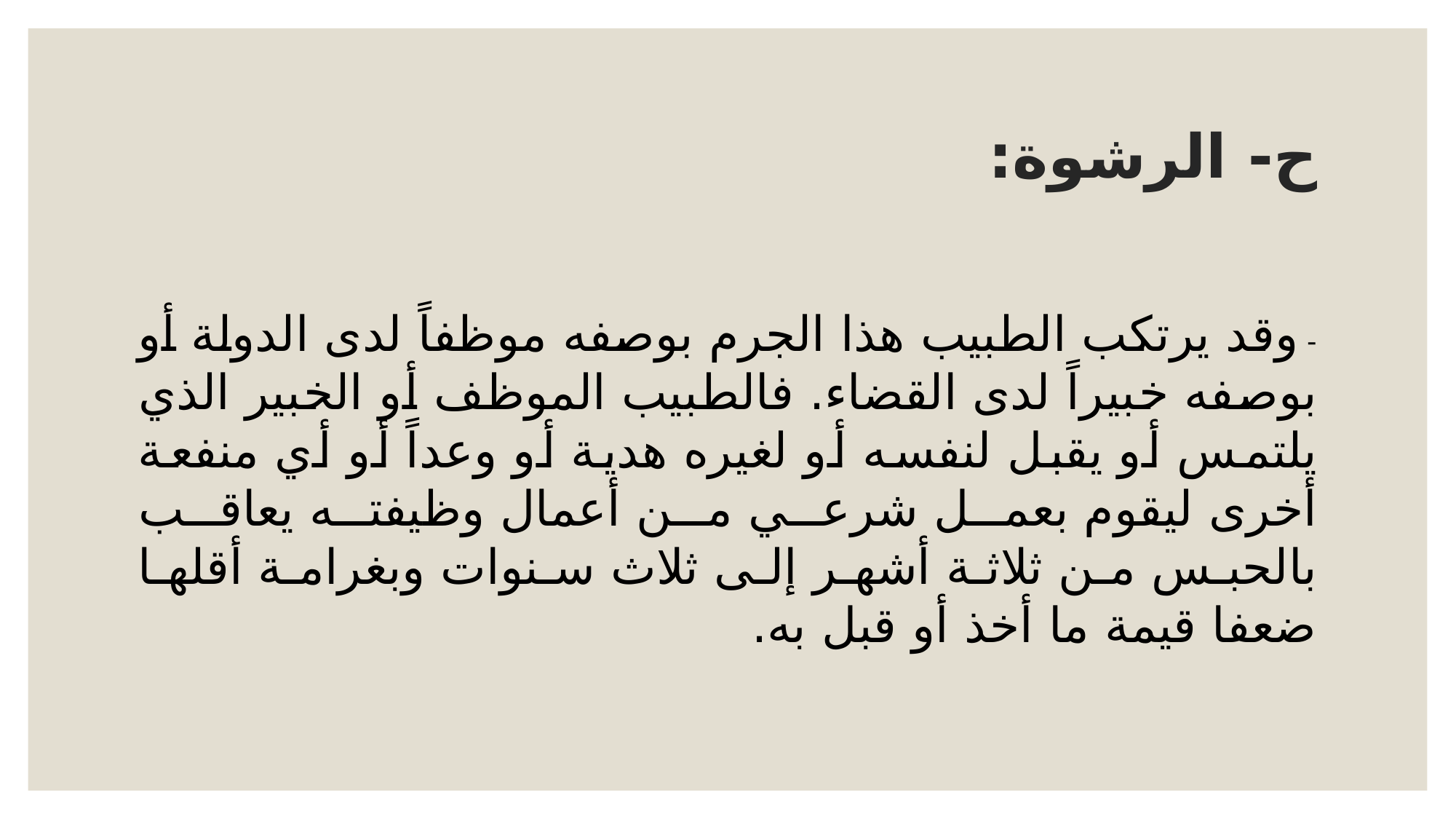

# ح- الرشوة:

- وقد يرتكب الطبيب هذا الجرم بوصفه موظفاً لدى الدولة أو بوصفه خبيراً لدى القضاء. فالطبيب الموظف أو الخبير الذي يلتمس أو يقبل لنفسه أو لغيره هدية أو وعداً أو أي منفعة أخرى ليقوم بعمل شرعي من أعمال وظيفته يعاقب بالحبس من ثلاثة أشهر إلى ثلاث سنوات وبغرامة أقلها ضعفا قيمة ما أخذ أو قبل به.